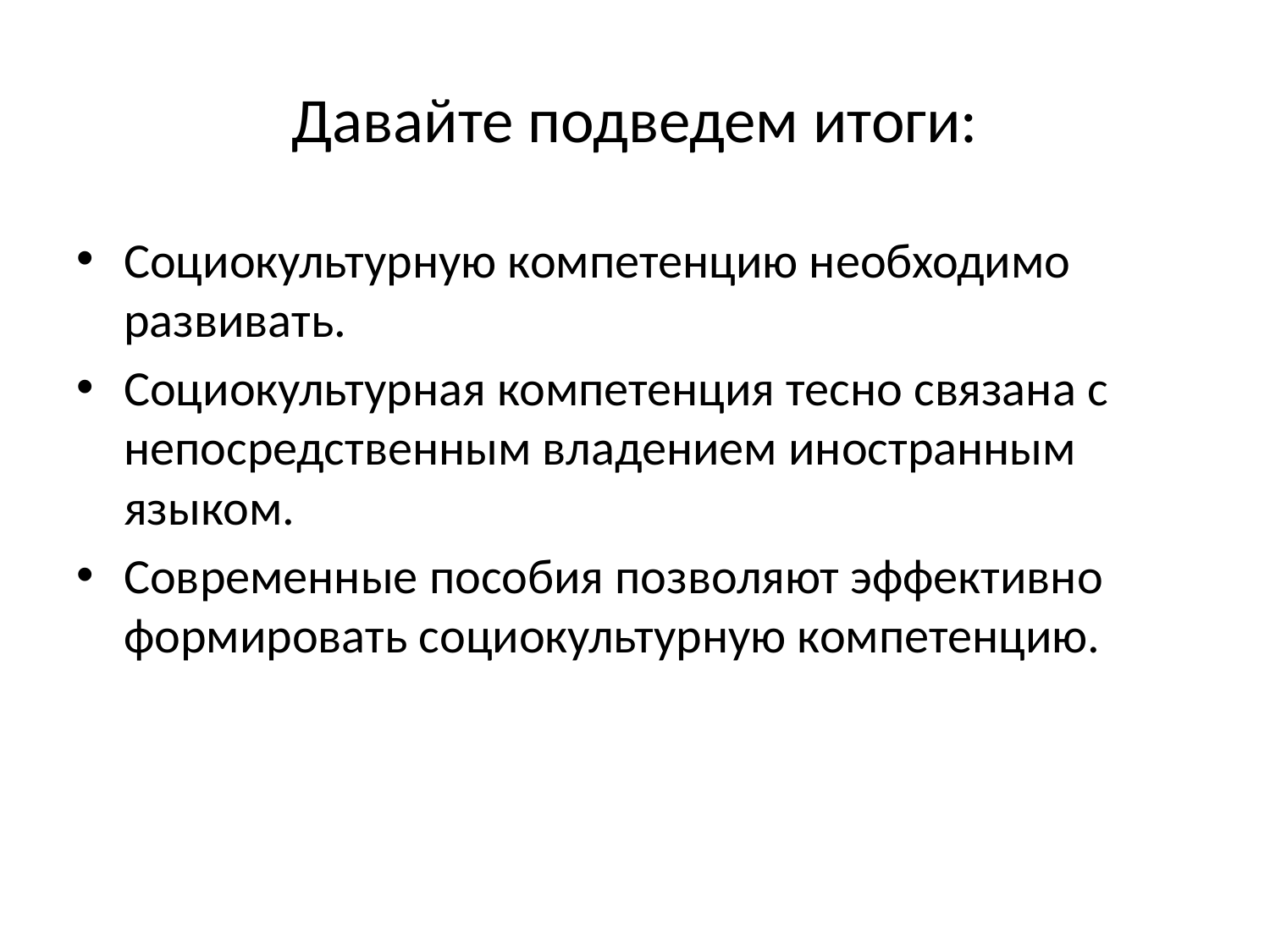

# Давайте подведем итоги:
Социокультурную компетенцию необходимо развивать.
Социокультурная компетенция тесно связана с непосредственным владением иностранным языком.
Современные пособия позволяют эффективно формировать социокультурную компетенцию.